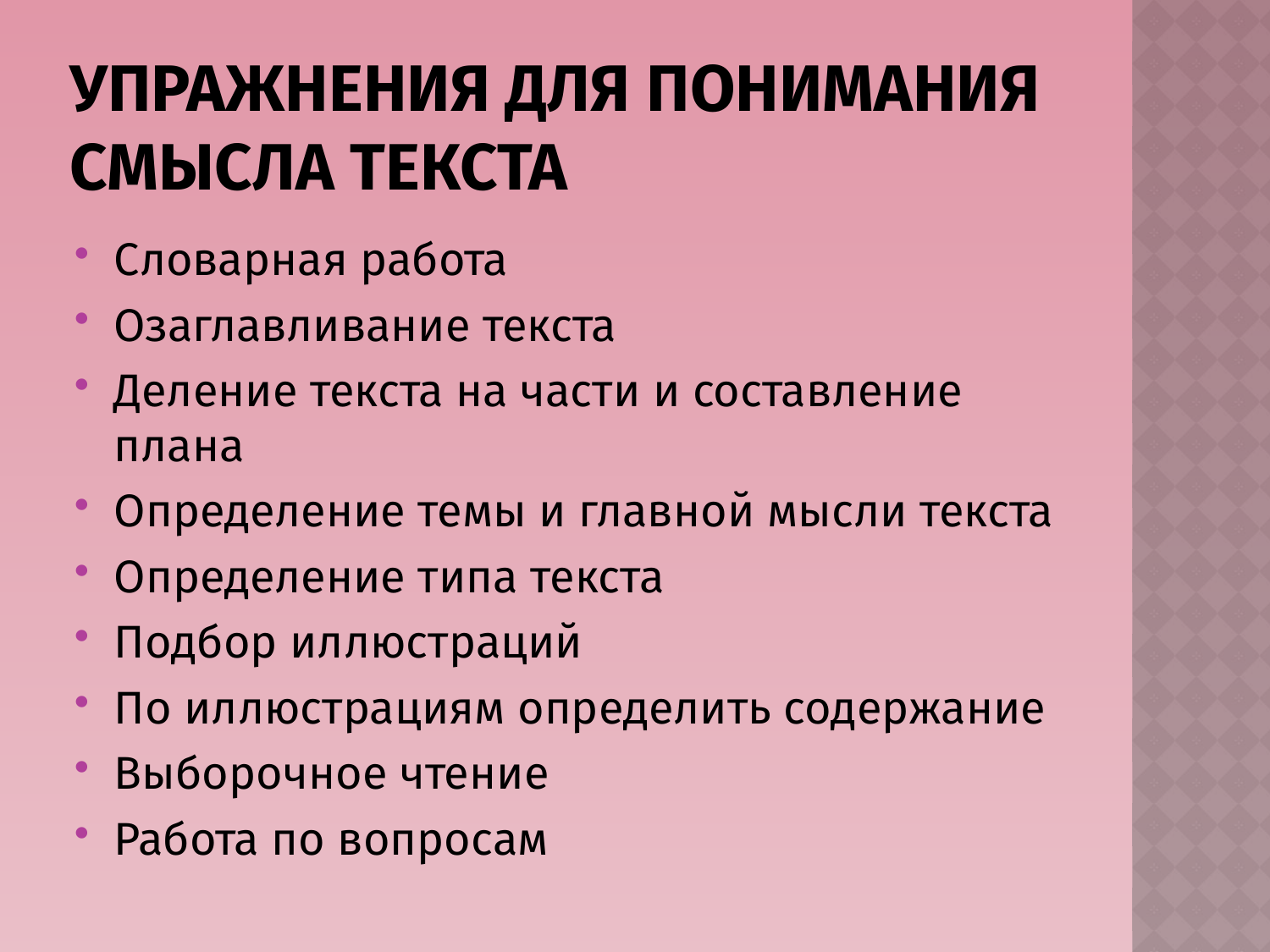

# Упражнения для понимания смысла текста
Словарная работа
Озаглавливание текста
Деление текста на части и составление плана
Определение темы и главной мысли текста
Определение типа текста
Подбор иллюстраций
По иллюстрациям определить содержание
Выборочное чтение
Работа по вопросам